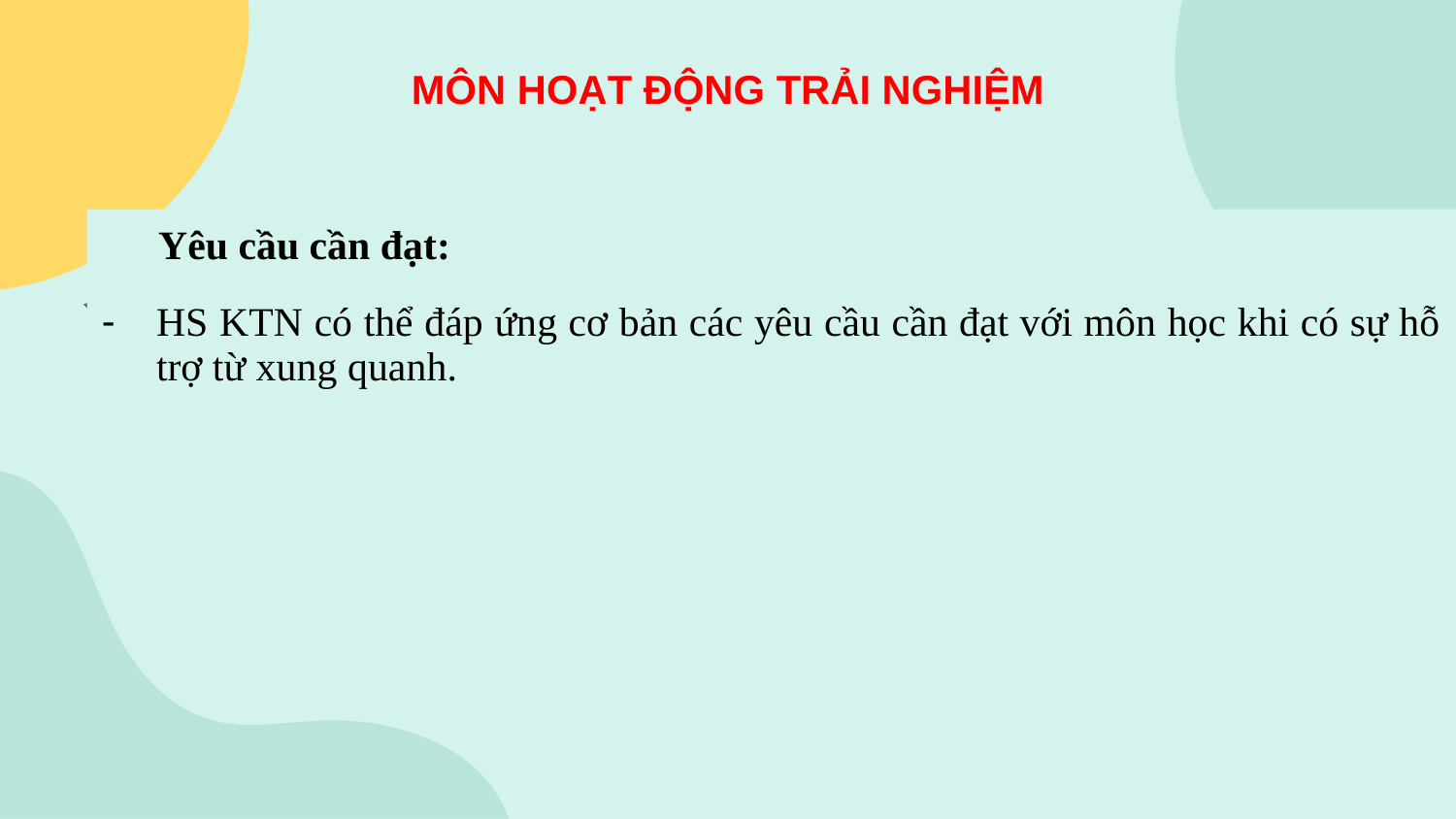

MÔN HOẠT ĐỘNG TRẢI NGHIỆM
Yêu cầu cần đạt:
HS KTN có thể đáp ứng cơ bản các yêu cầu cần đạt với môn học khi có sự hỗ trợ từ xung quanh.